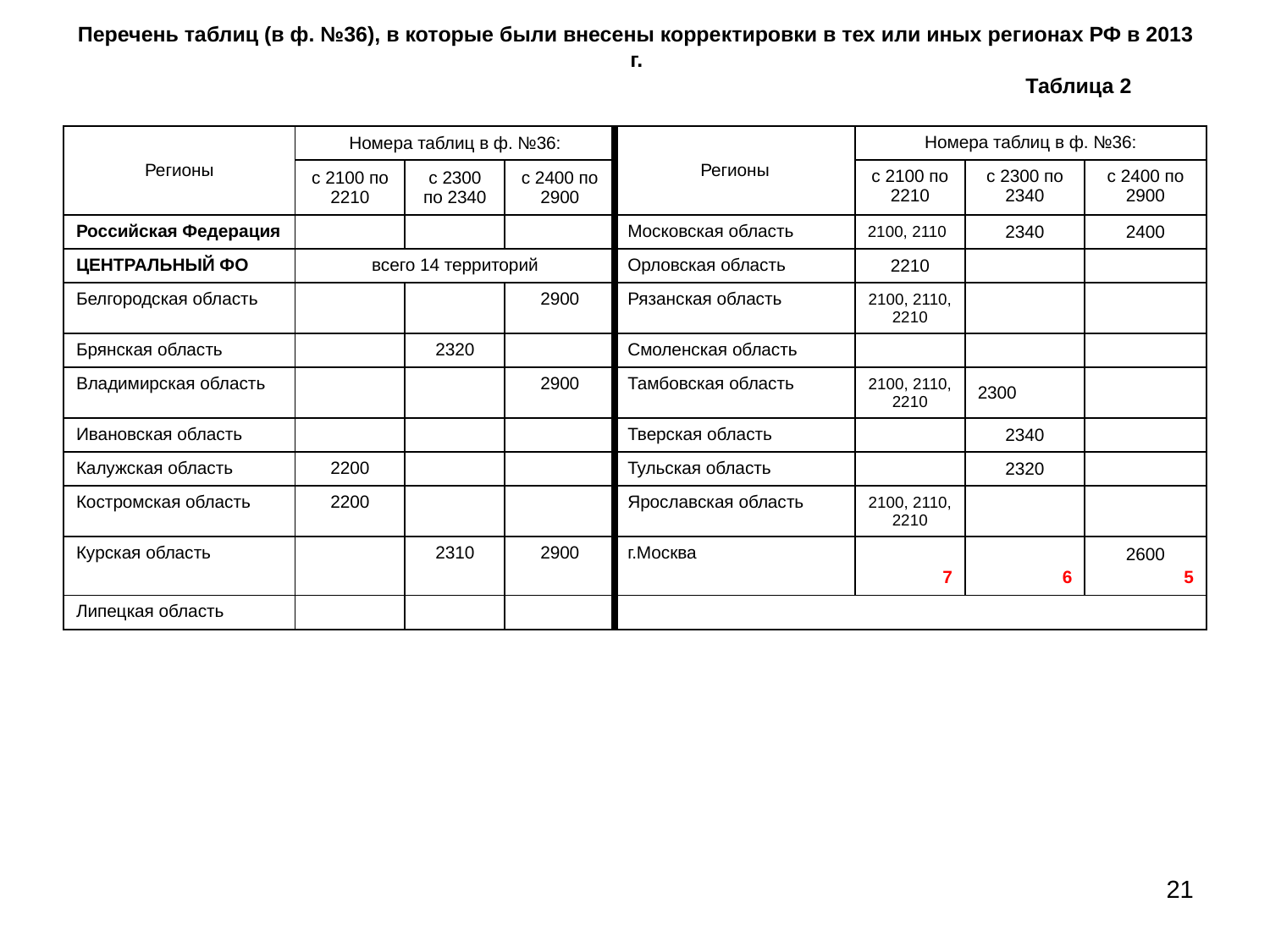

# Перечень таблиц (в ф. №36), в которые были внесены корректировки в тех или иных регионах РФ в 2013 г.
Таблица 2
| Регионы | Номера таблиц в ф. №36: |  |  | Регионы | Номера таблиц в ф. №36: |  |  |
| --- | --- | --- | --- | --- | --- | --- | --- |
|  | с 2100 по 2210 | с 2300 по 2340 | с 2400 по 2900 |  | с 2100 по 2210 | с 2300 по 2340 | с 2400 по 2900 |
| Российская Федерация |  |  |  | Московская область | 2100, 2110 | 2340 | 2400 |
| ЦЕНТРАЛЬНЫЙ ФО | всего 14 территорий |  |  | Орловская область | 2210 |  |  |
| Белгородская область |  |  | 2900 | Рязанская область | 2100, 2110, 2210 |  |  |
| Брянская область |  | 2320 |  | Смоленская область |  |  |  |
| Владимирская область |  |  | 2900 | Тамбовская область | 2100, 2110, 2210 | 2300 |  |
| Ивановская область |  |  |  | Тверская область |  | 2340 |  |
| Калужская область | 2200 |  |  | Тульская область |  | 2320 |  |
| Костромская область | 2200 |  |  | Ярославская область | 2100, 2110, 2210 |  |  |
| Курская область |  | 2310 | 2900 | г.Москва | 7 | 6 | 2600 5 |
| Липецкая область |  |  |  |  |  |  |  |
21